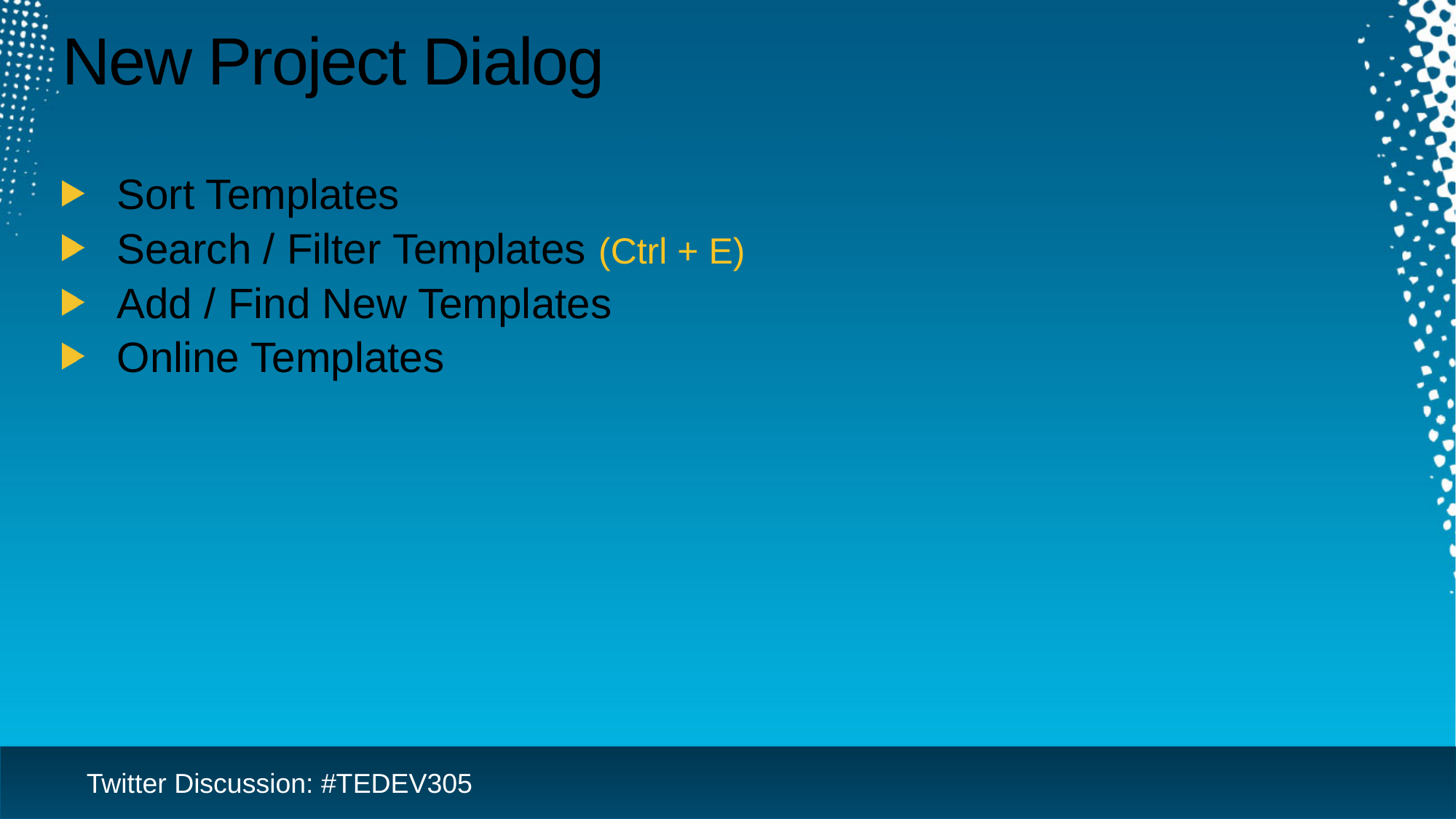

# New Project Dialog
Sort Templates
Search / Filter Templates (Ctrl + E)
Add / Find New Templates
Online Templates

Twitter Discussion: #TEDEV305